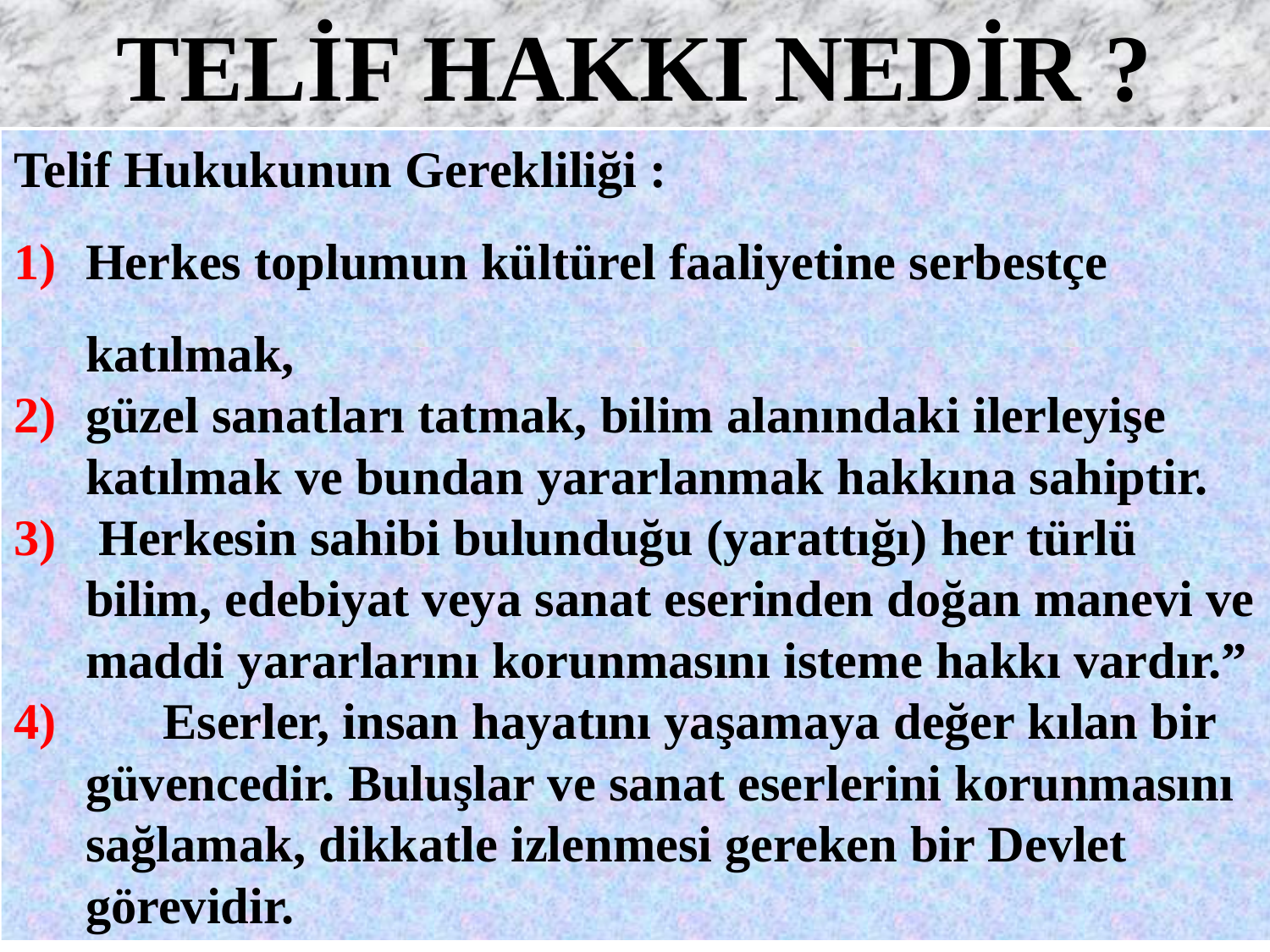

TELİF HAKKI NEDİR ?
Telif Hukukunun Gerekliliği :
Herkes toplumun kültürel faaliyetine serbestçe     katılmak,
güzel sanatları tatmak, bilim alanındaki ilerleyişe katılmak ve bundan yararlanmak hakkına sahiptir.
 Herkesin sahibi bulunduğu (yarattığı) her türlü bilim, edebiyat veya sanat eserinden doğan manevi ve maddi yararlarını korunmasını isteme hakkı vardır.”
      Eserler, insan hayatını yaşamaya değer kılan bir güvencedir. Buluşlar ve sanat eserlerini korunmasını sağlamak, dikkatle izlenmesi gereken bir Devlet görevidir.